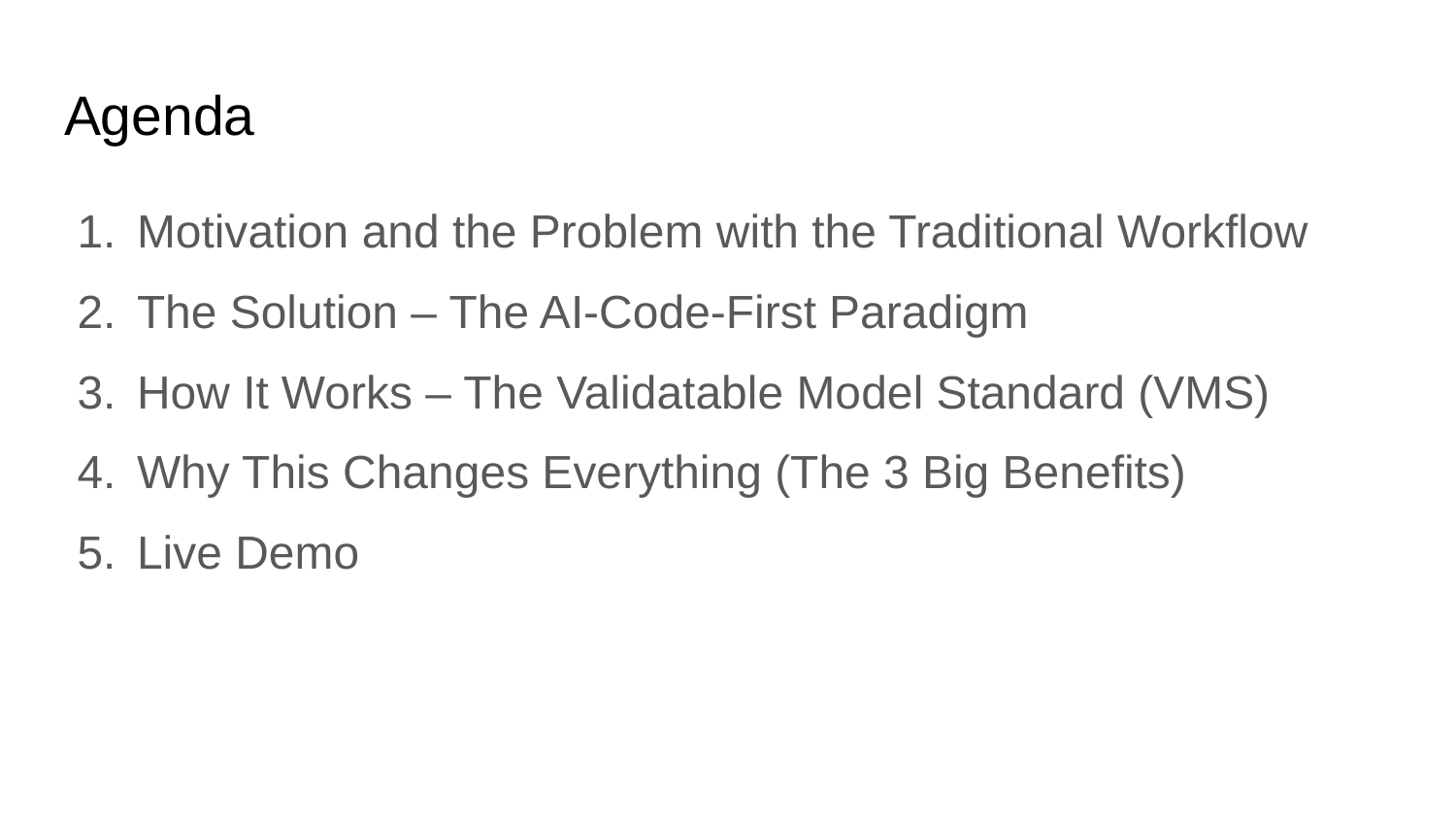

# Agenda
Motivation and the Problem with the Traditional Workflow
The Solution – The AI-Code-First Paradigm
How It Works – The Validatable Model Standard (VMS)
Why This Changes Everything (The 3 Big Benefits)
Live Demo